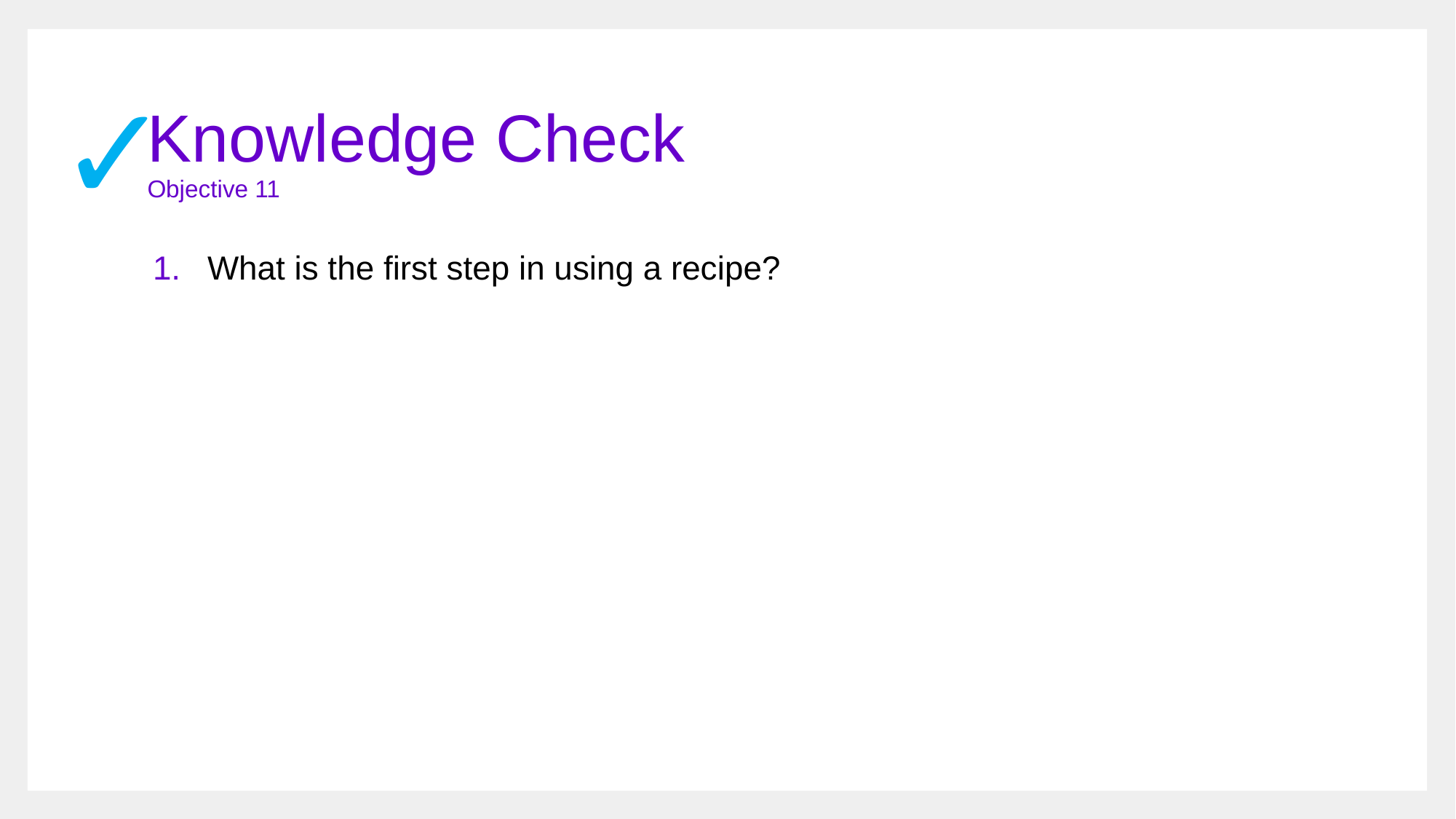

✓
# Knowledge Check Objective 11
What is the first step in using a recipe?